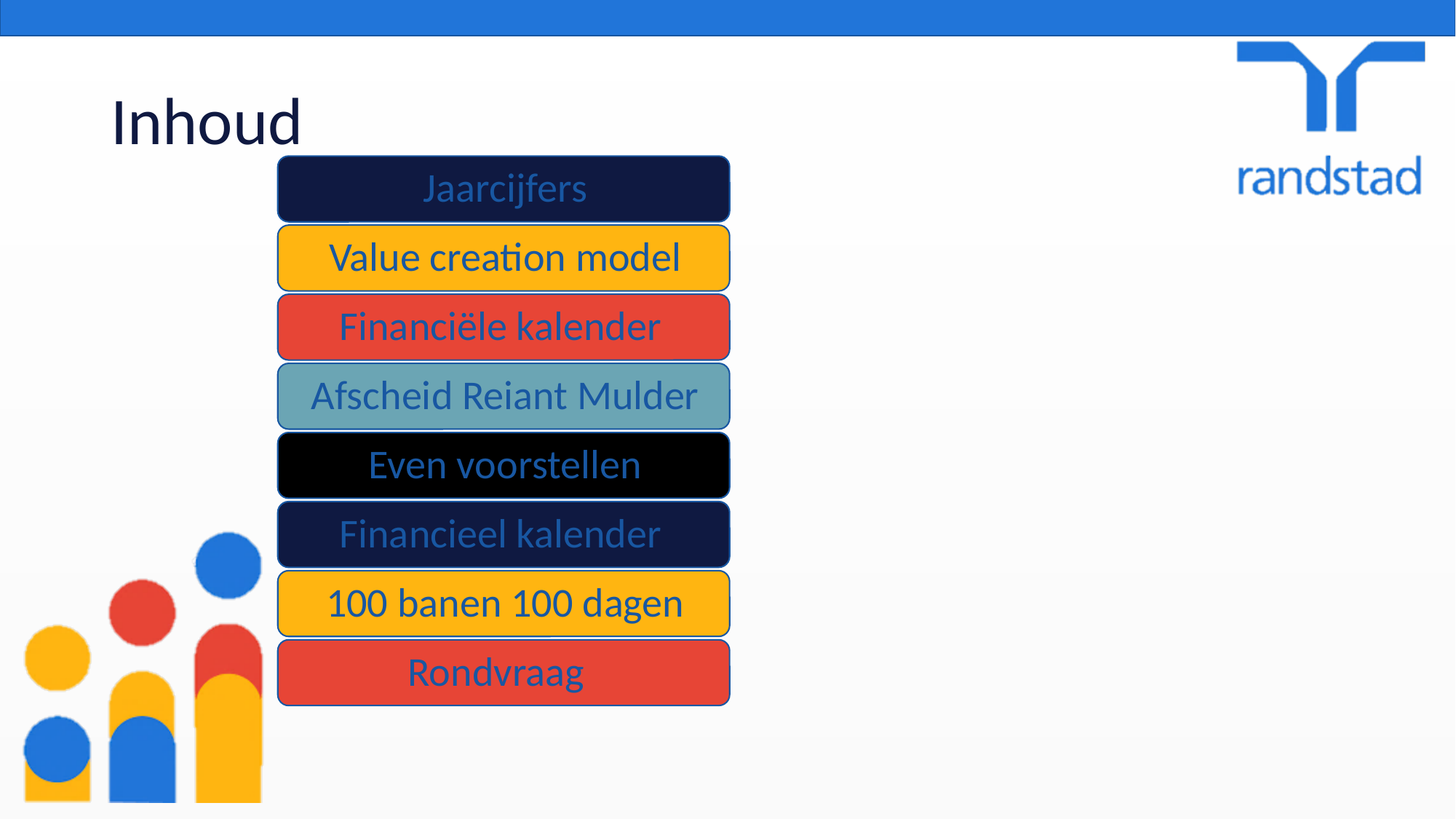

# Inhoud
Jaarcijfers
Value creation model
Financiële kalender
Afscheid Reiant Mulder
Even voorstellen
Financieel kalender
100 banen 100 dagen
Rondvraag